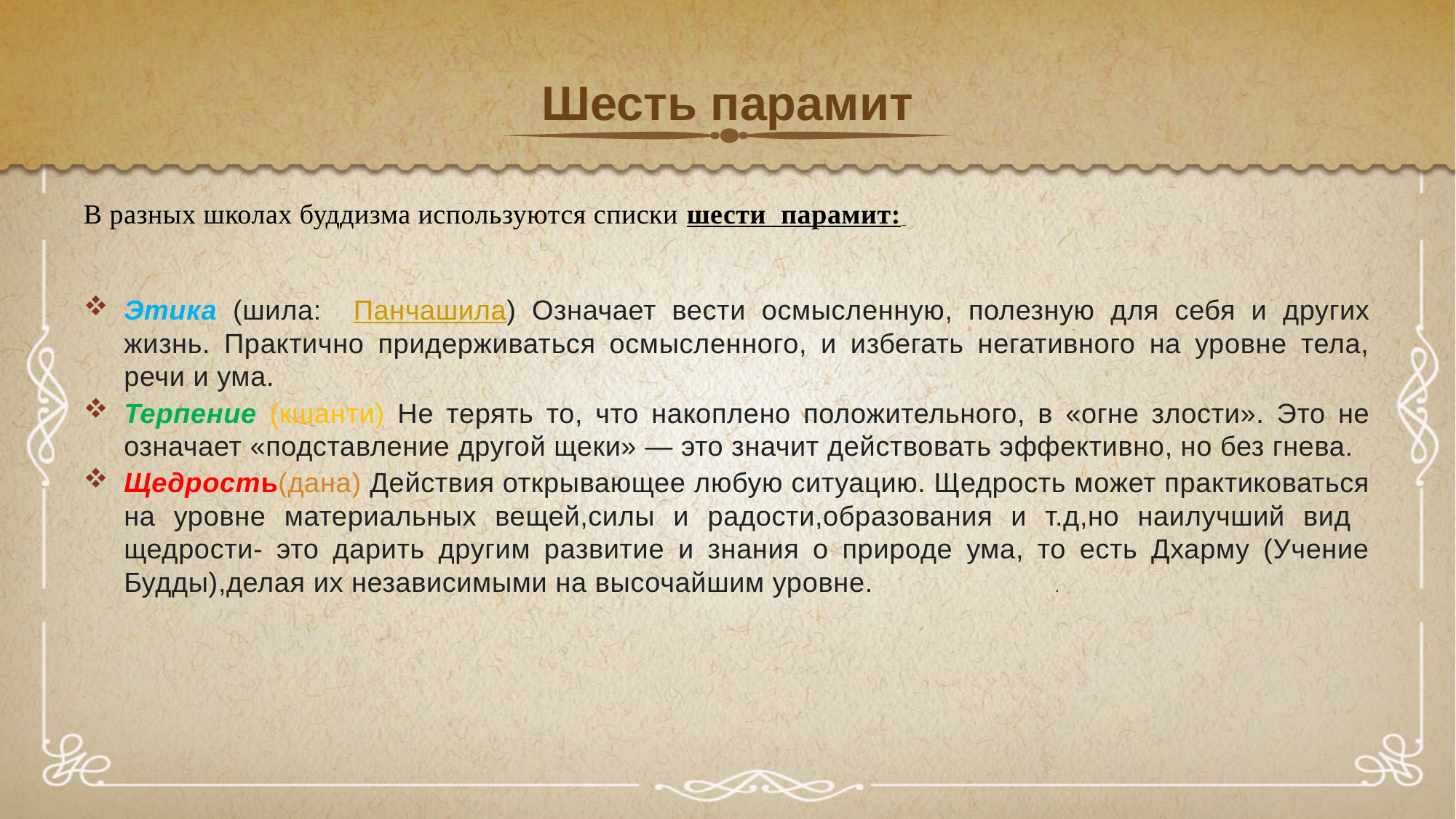

# Шесть парамит
В разных школах буддизма используются списки шести  парамит:

Этика (шила:  Панчашила) Означает вести осмысленную, полезную для себя и других жизнь. Практично придерживаться осмысленного, и избегать негативного на уровне тела, речи и ума.
Терпение (кшанти) Не терять то, что накоплено положительного, в «огне злости». Это не означает «подставление другой щеки» — это значит действовать эффективно, но без гнева.
Щедрость(дана) Действия открывающее любую ситуацию. Щедрость может практиковаться на уровне материальных вещей,силы и радости,образования и т.д,но наилучший вид  щедрости- это дарить другим развитие и знания о природе ума, то есть Дхарму (Учение Будды),делая их независимыми на высочайшим уровне.                                  .
.